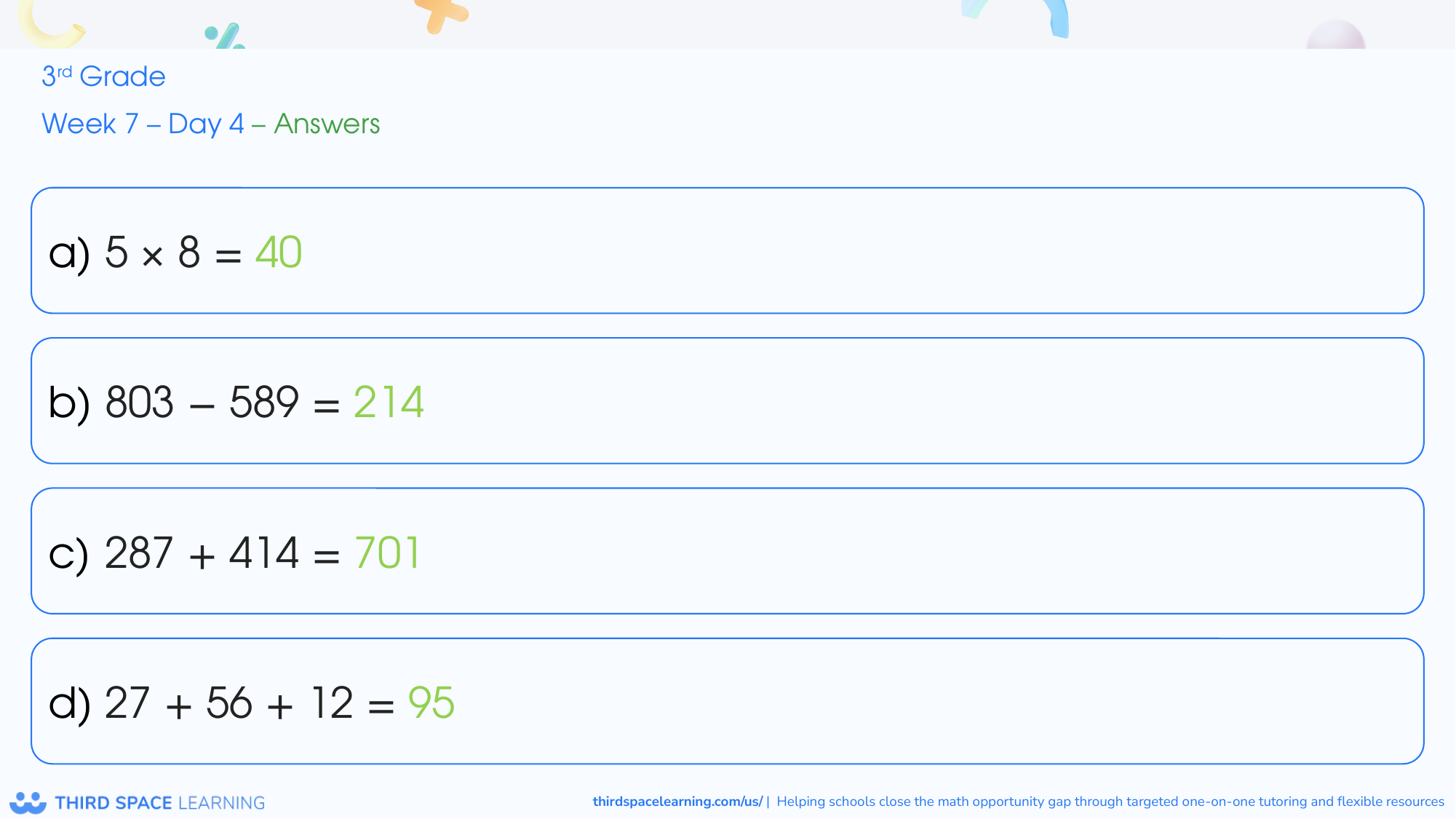

3rd Grade
Week 7 – Day 4 – Answers
5 × 8 = 40
803 − 589 = 214
287 + 414 = 701
27 + 56 + 12 = 95